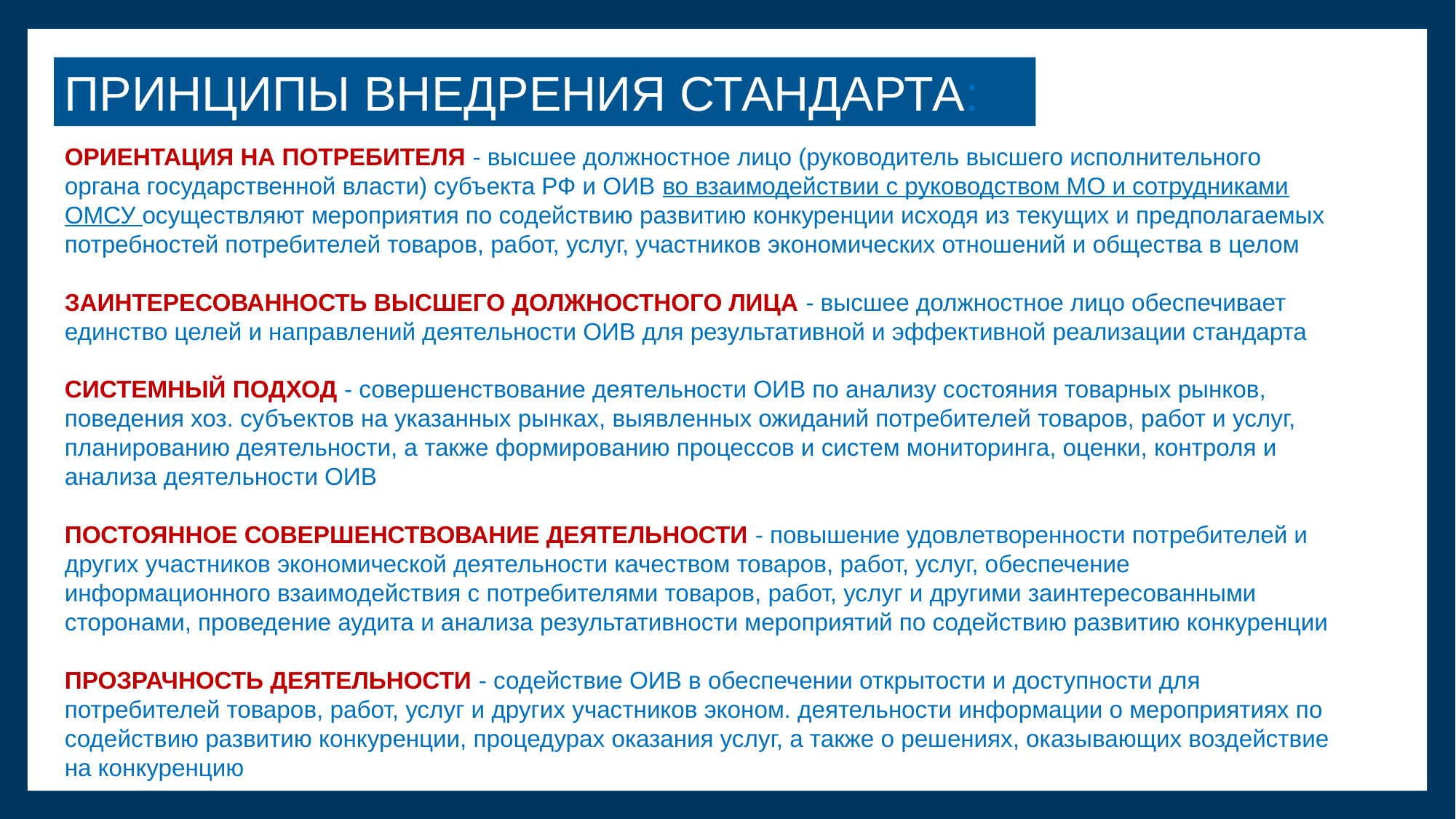

ПРИНЦИПЫ ВНЕДРЕНИЯ СТАНДАРТА:
ОРИЕНТАЦИЯ НА ПОТРЕБИТЕЛЯ - высшее должностное лицо (руководитель высшего исполнительного органа государственной власти) субъекта РФ и ОИВ во взаимодействии с руководством МО и сотрудниками ОМСУ осуществляют мероприятия по содействию развитию конкуренции исходя из текущих и предполагаемых потребностей потребителей товаров, работ, услуг, участников экономических отношений и общества в целом

ЗАИНТЕРЕСОВАННОСТЬ ВЫСШЕГО ДОЛЖНОСТНОГО ЛИЦА - высшее должностное лицо обеспечивает единство целей и направлений деятельности ОИВ для результативной и эффективной реализации стандарта

СИСТЕМНЫЙ ПОДХОД - совершенствование деятельности ОИВ по анализу состояния товарных рынков, поведения хоз. субъектов на указанных рынках, выявленных ожиданий потребителей товаров, работ и услуг, планированию деятельности, а также формированию процессов и систем мониторинга, оценки, контроля и анализа деятельности ОИВ

ПОСТОЯННОЕ СОВЕРШЕНСТВОВАНИЕ ДЕЯТЕЛЬНОСТИ - повышение удовлетворенности потребителей и других участников экономической деятельности качеством товаров, работ, услуг, обеспечение информационного взаимодействия с потребителями товаров, работ, услуг и другими заинтересованными сторонами, проведение аудита и анализа результативности мероприятий по содействию развитию конкуренции

ПРОЗРАЧНОСТЬ ДЕЯТЕЛЬНОСТИ - содействие ОИВ в обеспечении открытости и доступности для потребителей товаров, работ, услуг и других участников эконом. деятельности информации о мероприятиях по содействию развитию конкуренции, процедурах оказания услуг, а также о решениях, оказывающих воздействие на конкуренцию